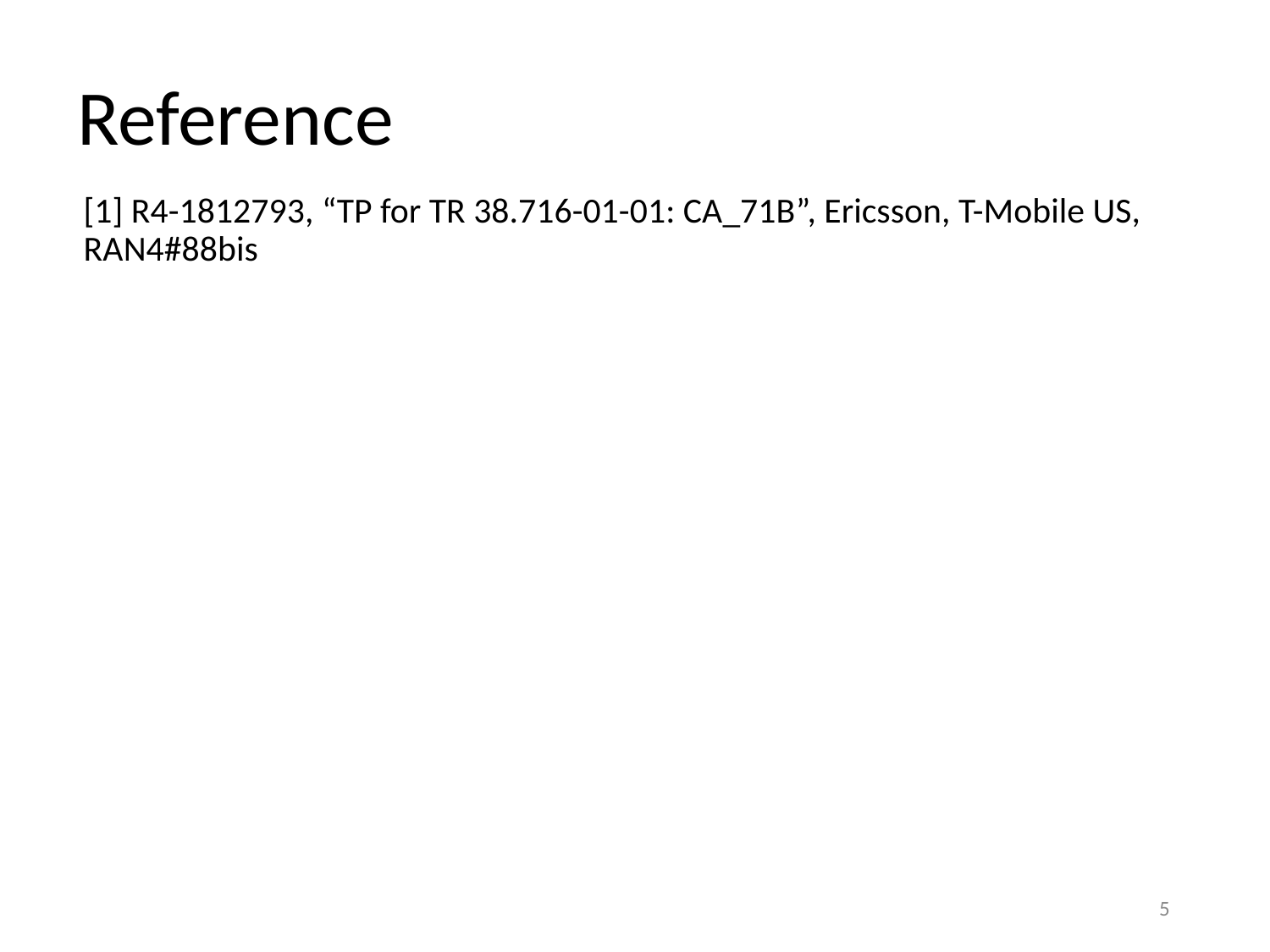

# Reference
[1] R4-1812793, “TP for TR 38.716-01-01: CA_71B”, Ericsson, T-Mobile US, RAN4#88bis

5